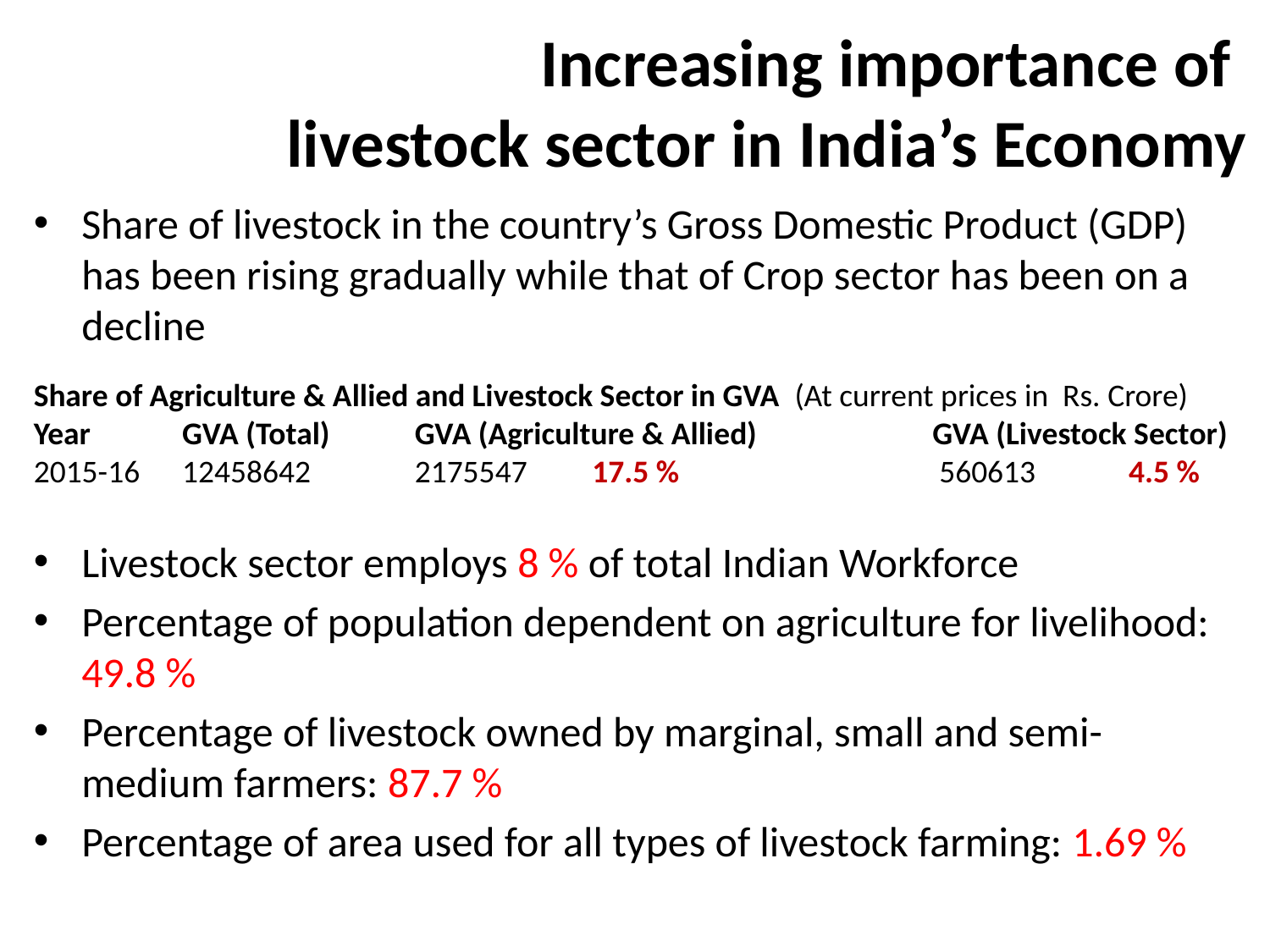

# Increasing importance of livestock sector in India’s Economy
Share of livestock in the country’s Gross Domestic Product (GDP) has been rising gradually while that of Crop sector has been on a decline

Livestock sector employs 8 % of total Indian Workforce
Percentage of population dependent on agriculture for livelihood: 49.8 %
Percentage of livestock owned by marginal, small and semi-medium farmers: 87.7 %
Percentage of area used for all types of livestock farming: 1.69 %
Share of Agriculture & Allied and Livestock Sector in GVA  (At current prices in  Rs. Crore) Year 	   GVA (Total) 	GVA (Agriculture & Allied) 	                   GVA (Livestock Sector)
2015-16 	   12458642 	2175547 	       17.5 % 	                    560613 	           4.5 %